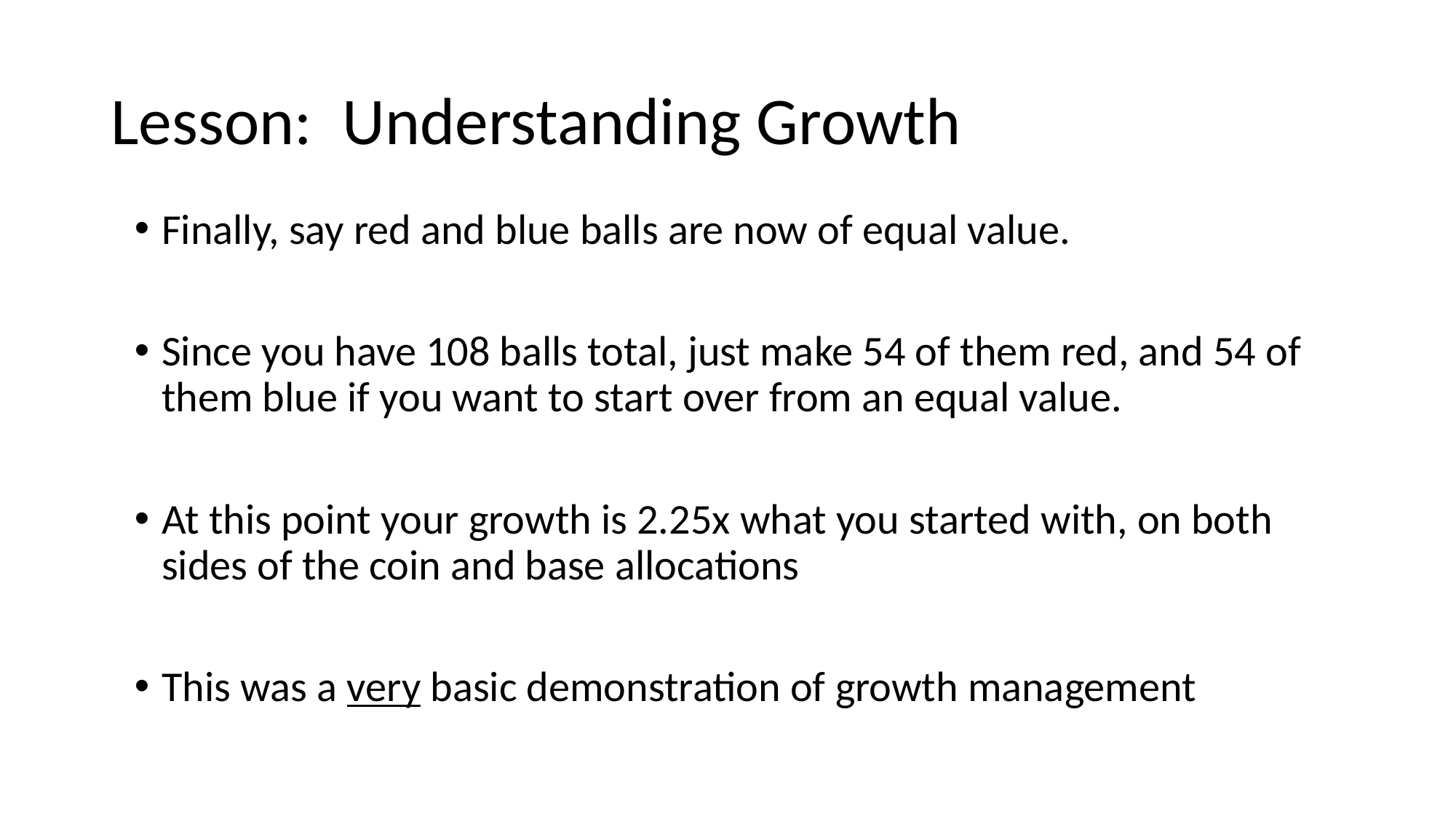

# Lesson:  Understanding Growth
Finally, say red and blue balls are now of equal value.

Since you have 108 balls total, just make 54 of them red, and 54 of them blue if you want to start over from an equal value.

At this point your growth is 2.25x what you started with, on both sides of the coin and base allocations

This was a very basic demonstration of growth management